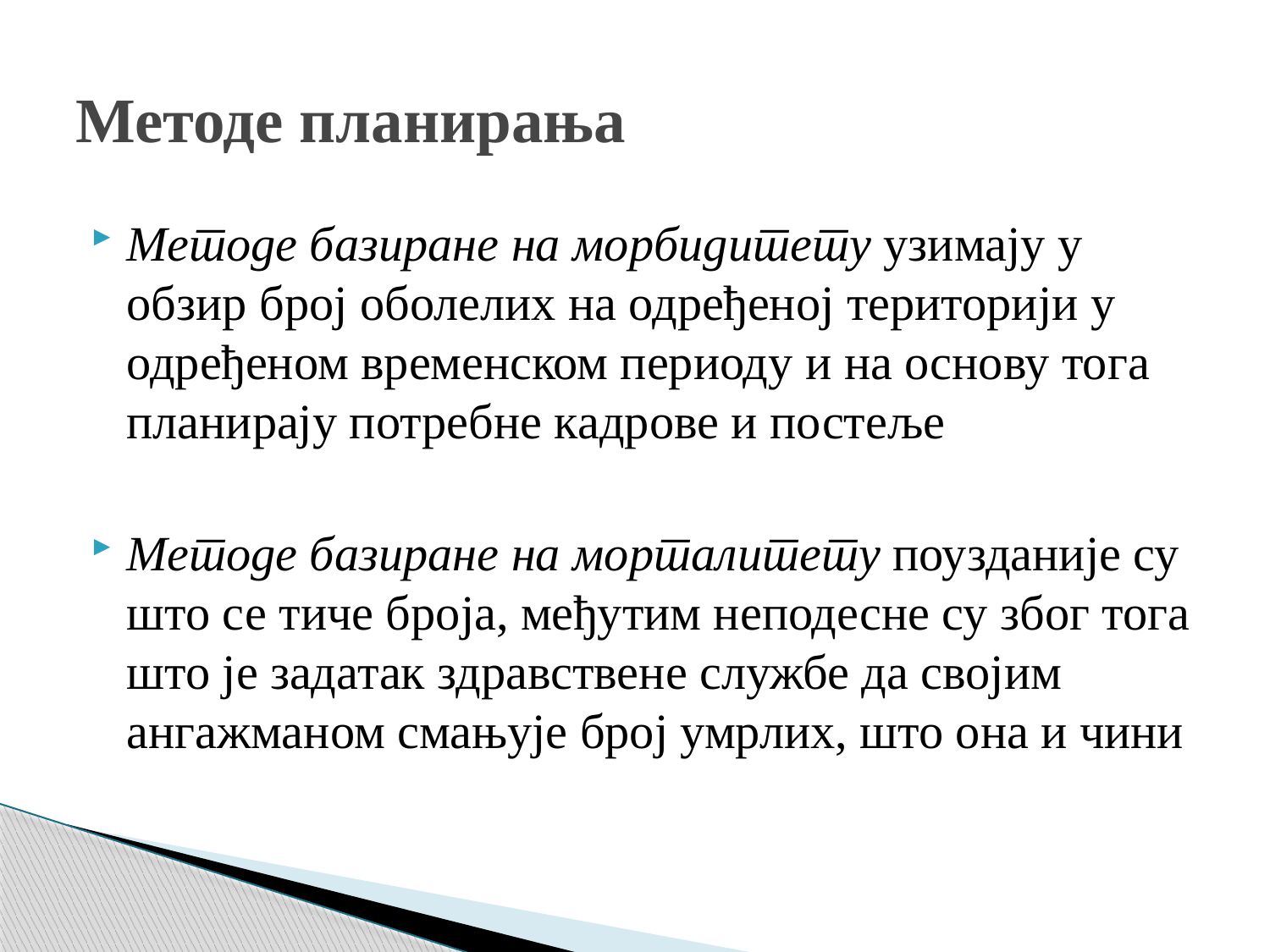

# Методе планирања
Методе базиране на морбидитету узимају у обзир број оболелих на одређеној територији у одређеном временском периоду и на основу тога планирају потребне кадрове и постеље

Методе базиране на морталитету поузданије су што се тиче броја, међутим неподесне су због тога што је задатак здравствене службе да својим ангажманом смањује број умрлих, што она и чини